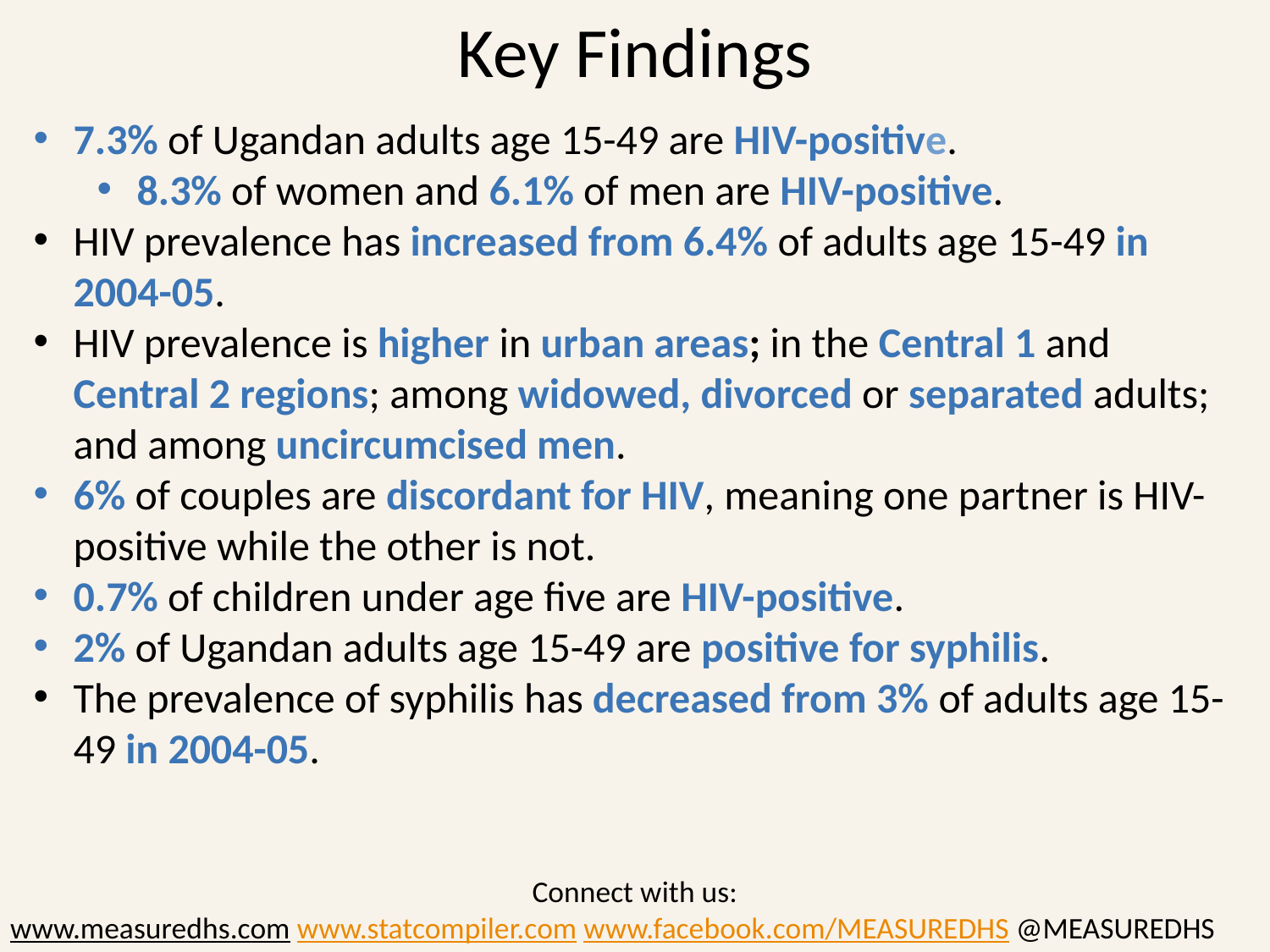

# Key Findings
7.3% of Ugandan adults age 15-49 are HIV-positive.
8.3% of women and 6.1% of men are HIV-positive.
HIV prevalence has increased from 6.4% of adults age 15-49 in 2004-05.
HIV prevalence is higher in urban areas; in the Central 1 and Central 2 regions; among widowed, divorced or separated adults; and among uncircumcised men.
6% of couples are discordant for HIV, meaning one partner is HIV-positive while the other is not.
0.7% of children under age five are HIV-positive.
2% of Ugandan adults age 15-49 are positive for syphilis.
The prevalence of syphilis has decreased from 3% of adults age 15-49 in 2004-05.

Connect with us:
www.measuredhs.com www.statcompiler.com www.facebook.com/MEASUREDHS @MEASUREDHS